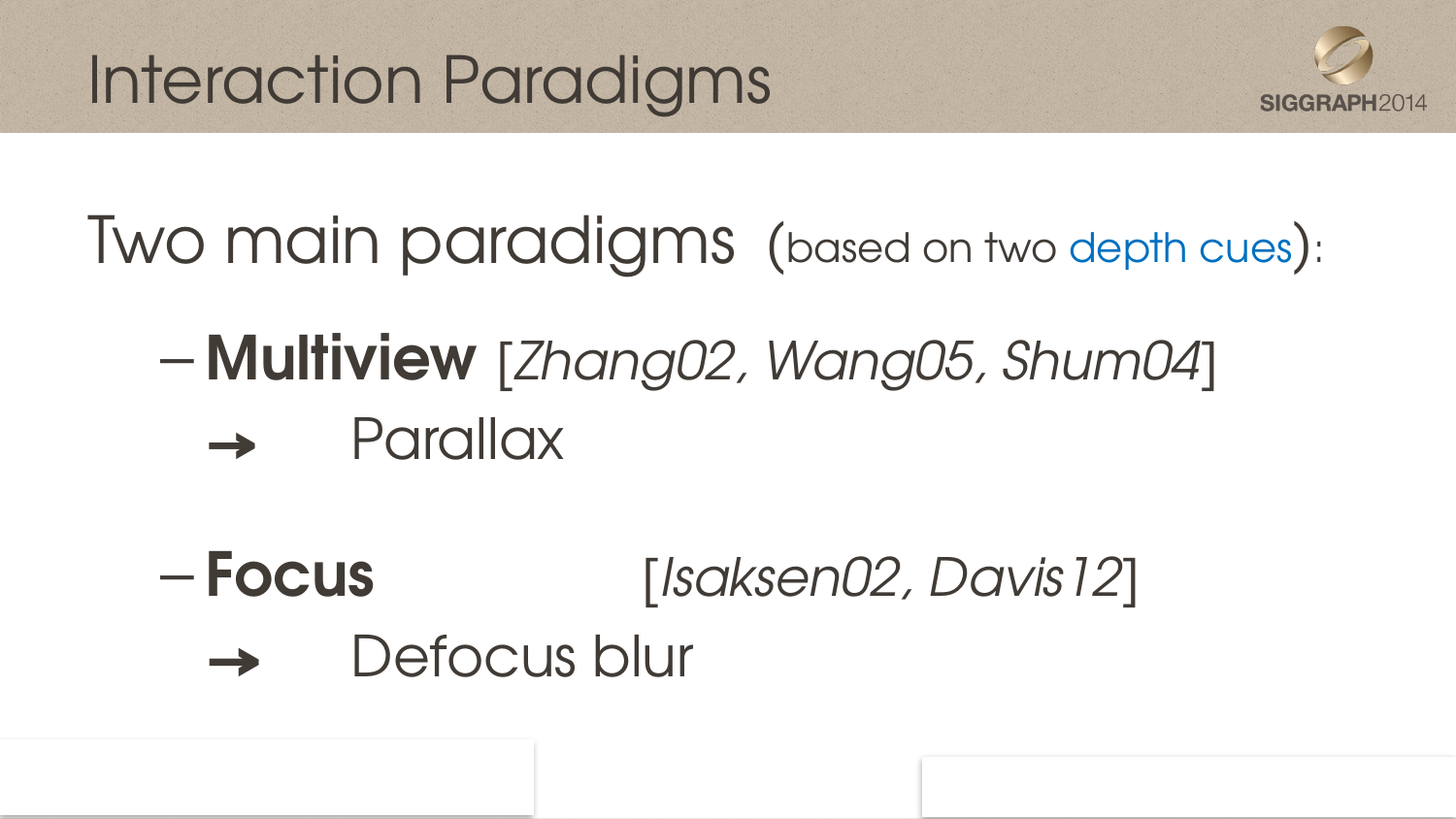

# Interaction Paradigms
Two main paradigms

Multiview 	[Zhang02, Wang05, Shum04]
	→	Parallax
Focus		[Isaksen02, Davis12]
	→	Defocus blur
(based on two depth cues):